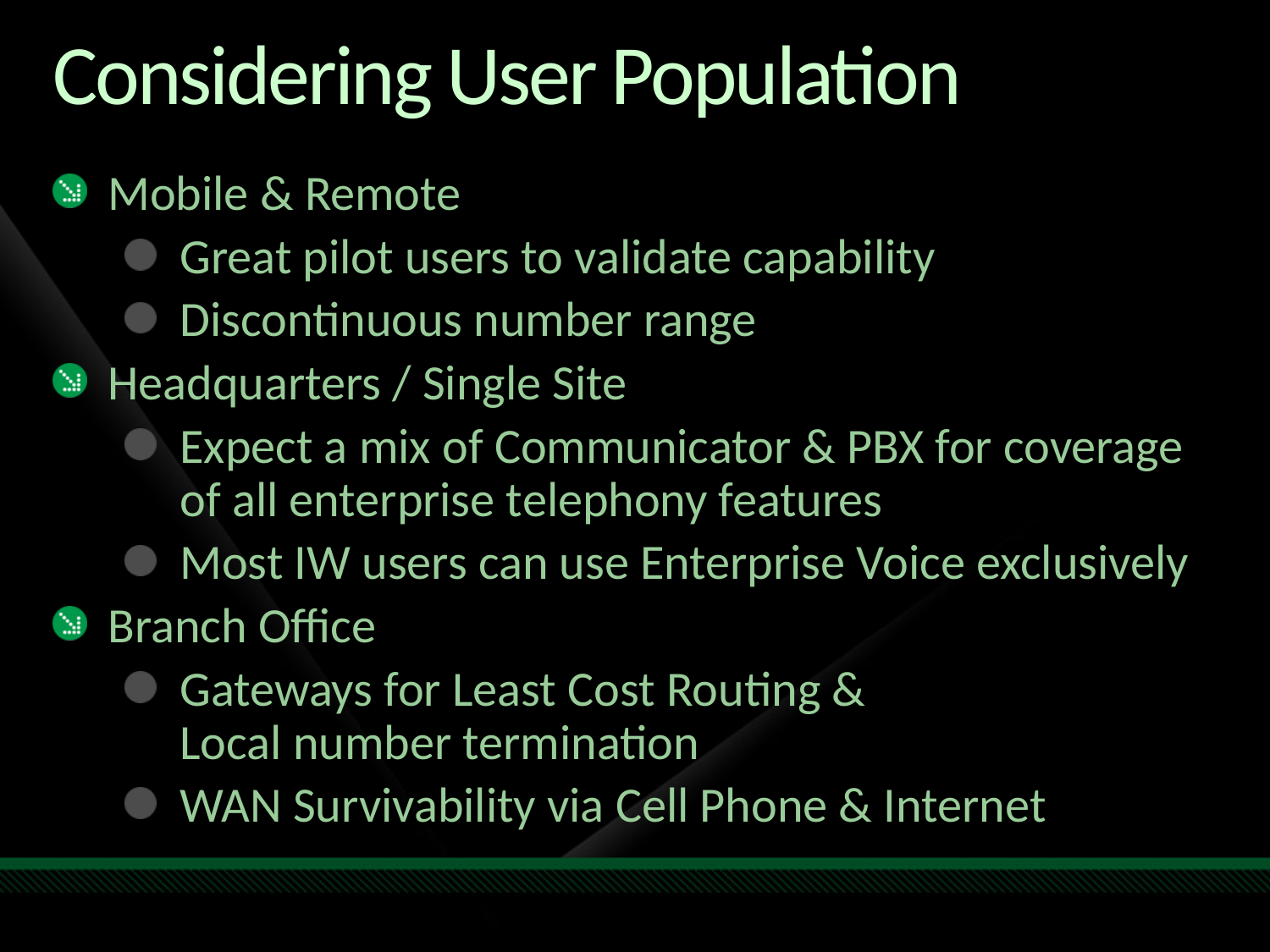

# Considering User Population
Mobile & Remote
Great pilot users to validate capability
Discontinuous number range
Headquarters / Single Site
Expect a mix of Communicator & PBX for coverage of all enterprise telephony features
Most IW users can use Enterprise Voice exclusively
Branch Office
Gateways for Least Cost Routing &
Local number termination
WAN Survivability via Cell Phone & Internet